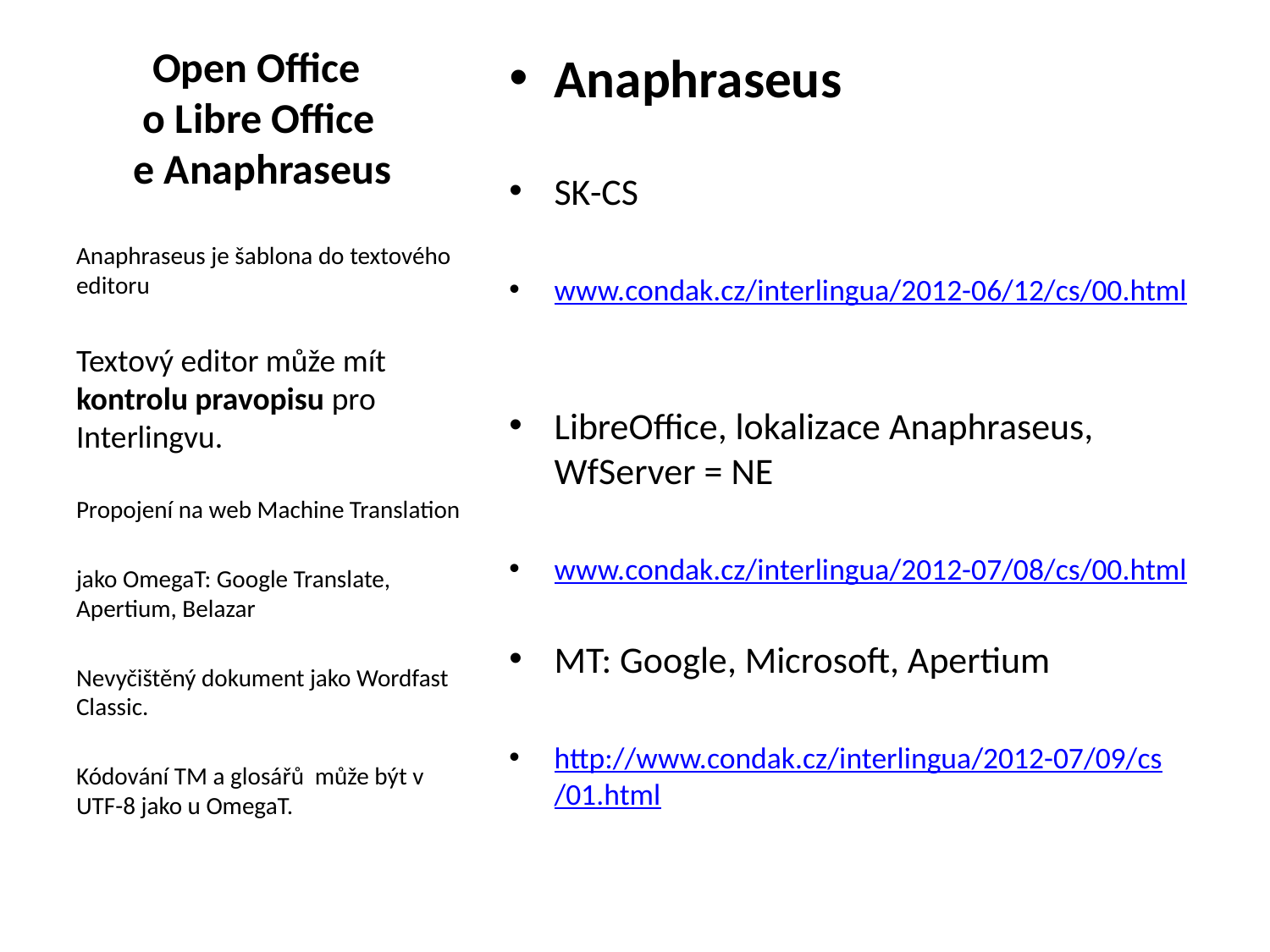

# Open Office o Libre Office e Anaphraseus
Anaphraseus

SK-CS

www.condak.cz/interlingua/2012-06/12/cs/00.html

LibreOffice, lokalizace Anaphraseus, WfServer = NE

www.condak.cz/interlingua/2012-07/08/cs/00.html

MT: Google, Microsoft, Apertium

http://www.condak.cz/interlingua/2012-07/09/cs/01.html

Anaphraseus je šablona do textového editoru

Textový editor může mít kontrolu pravopisu pro Interlingvu.

Propojení na web Machine Translation

jako OmegaT: Google Translate, Apertium, Belazar

Nevyčištěný dokument jako Wordfast Classic.

Kódování TM a glosářů  může být v UTF-8 jako u OmegaT.